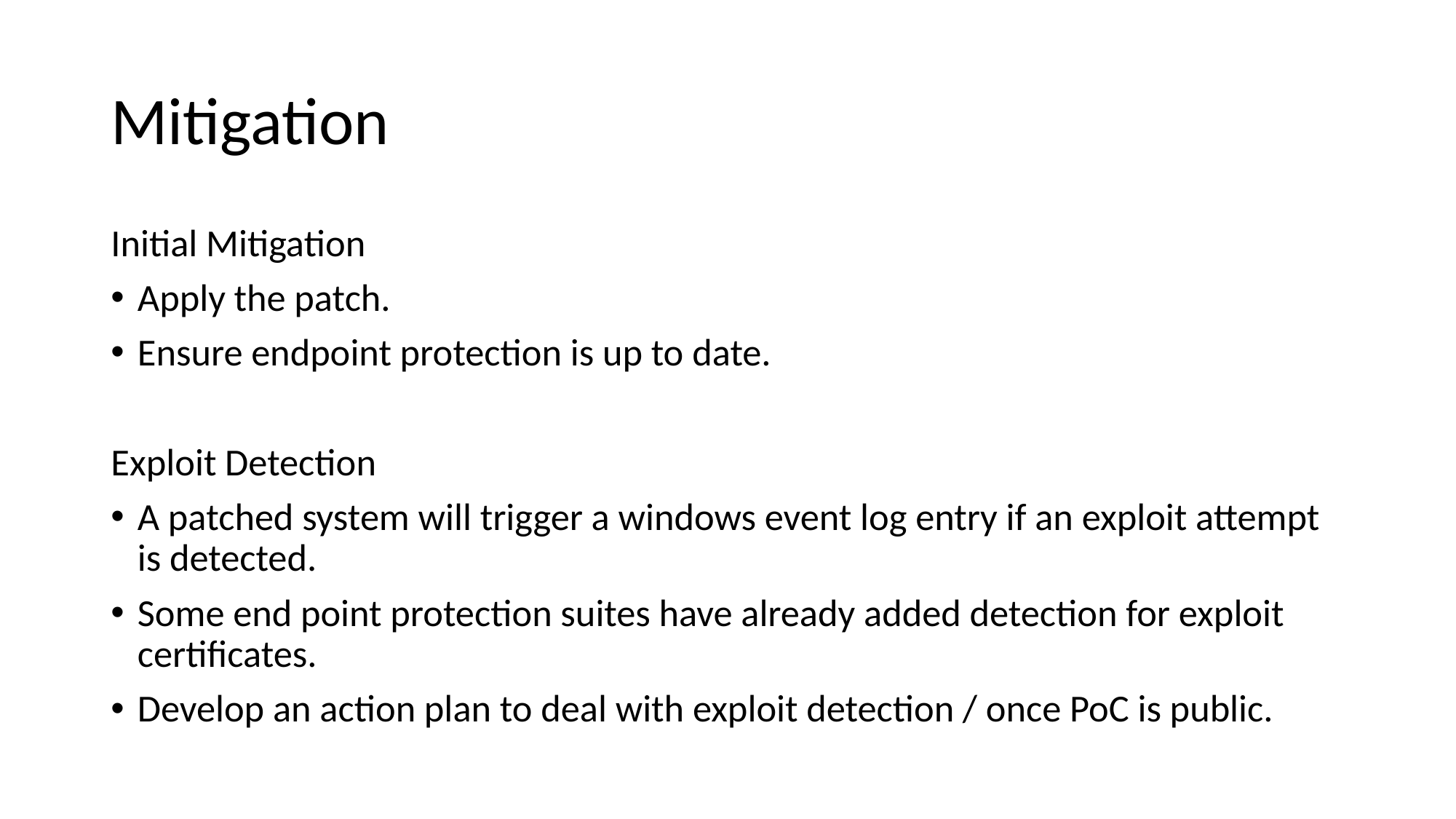

# Mitigation
Initial Mitigation
Apply the patch.
Ensure endpoint protection is up to date.

Exploit Detection
A patched system will trigger a windows event log entry if an exploit attempt is detected.
Some end point protection suites have already added detection for exploit certificates.
Develop an action plan to deal with exploit detection / once PoC is public.